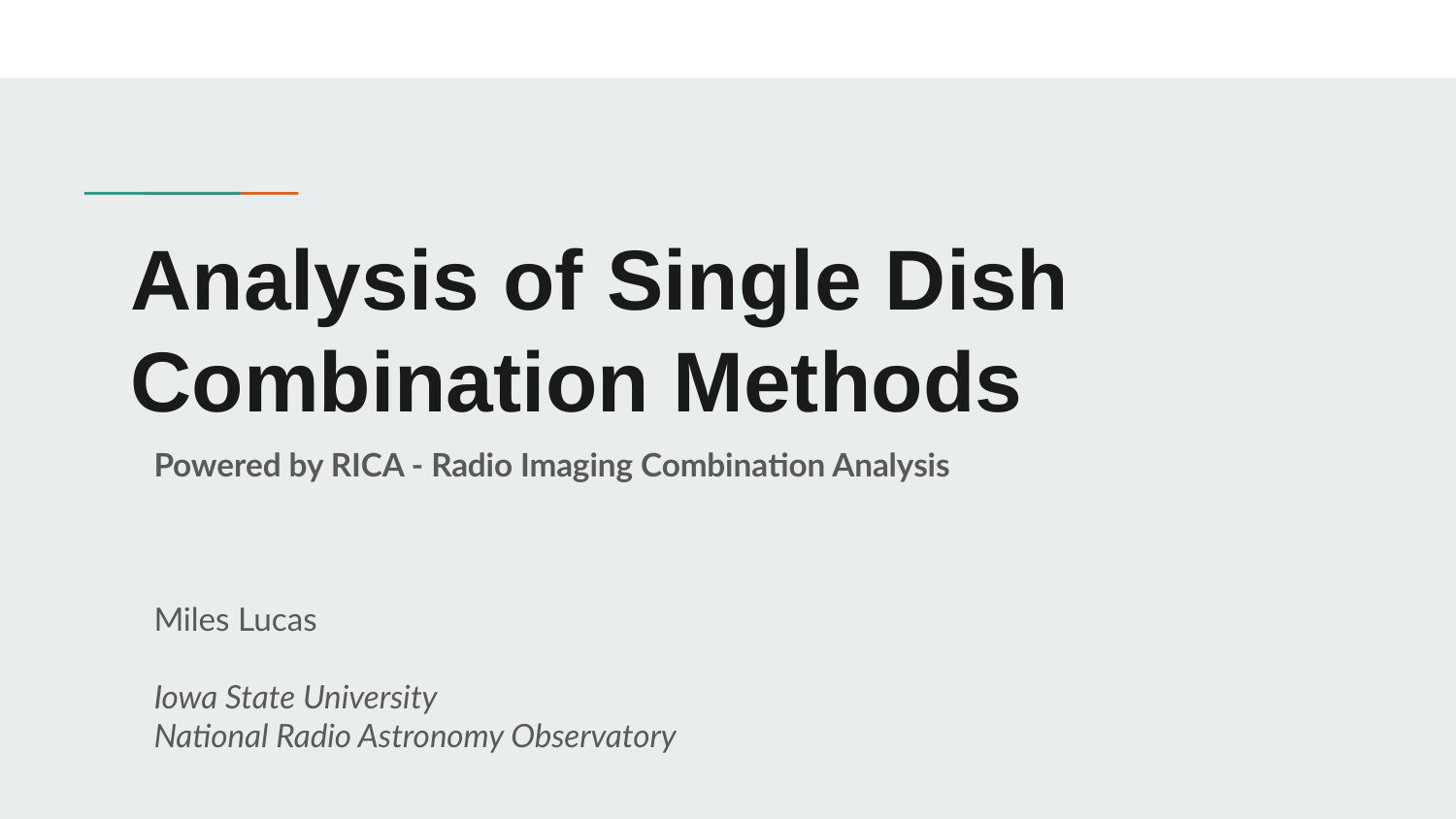

# Analysis of Single Dish Combination Methods

Powered by RICA - Radio Imaging Combination Analysis

Miles Lucas

Iowa State University
National Radio Astronomy Observatory